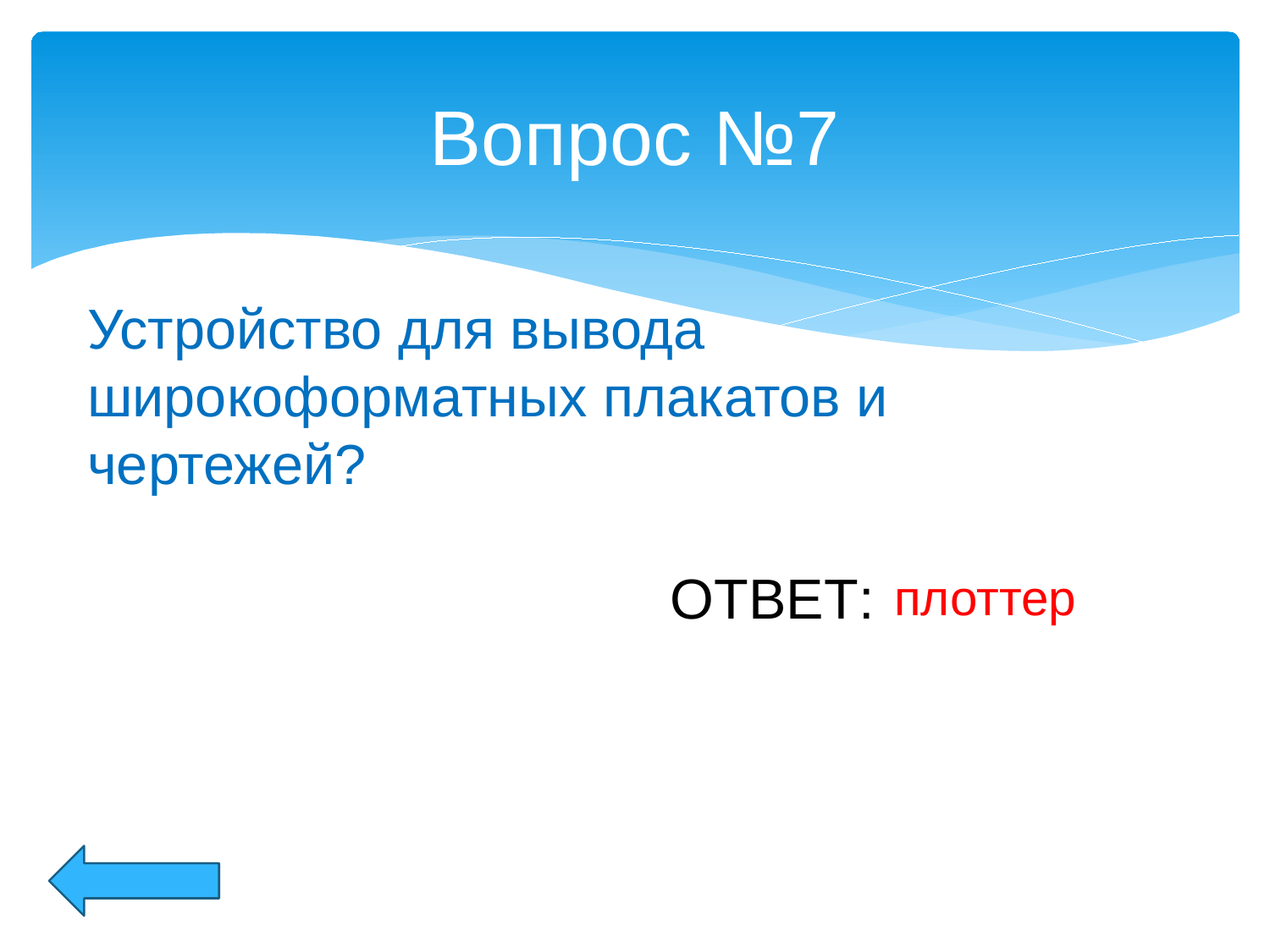

# Вопрос №7
Устройство для вывода широкоформатных плакатов и чертежей?
ОТВЕТ:
плоттер